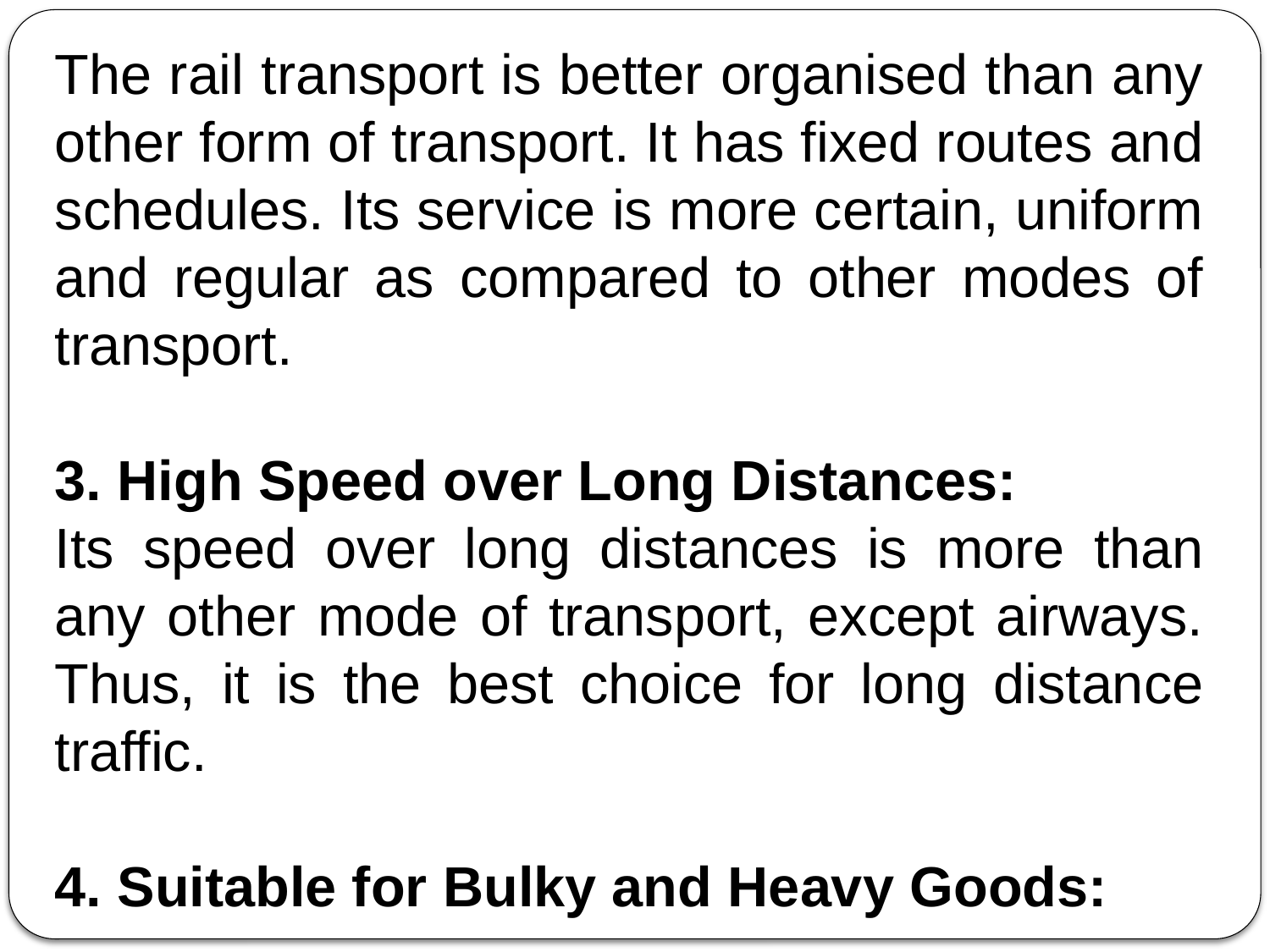

The rail transport is better organised than any other form of transport. It has fixed routes and schedules. Its service is more certain, uniform and regular as compared to other modes of transport.

3. High Speed over Long Distances:
Its speed over long distances is more than any other mode of transport, except airways. Thus, it is the best choice for long distance traffic.

4. Suitable for Bulky and Heavy Goods: